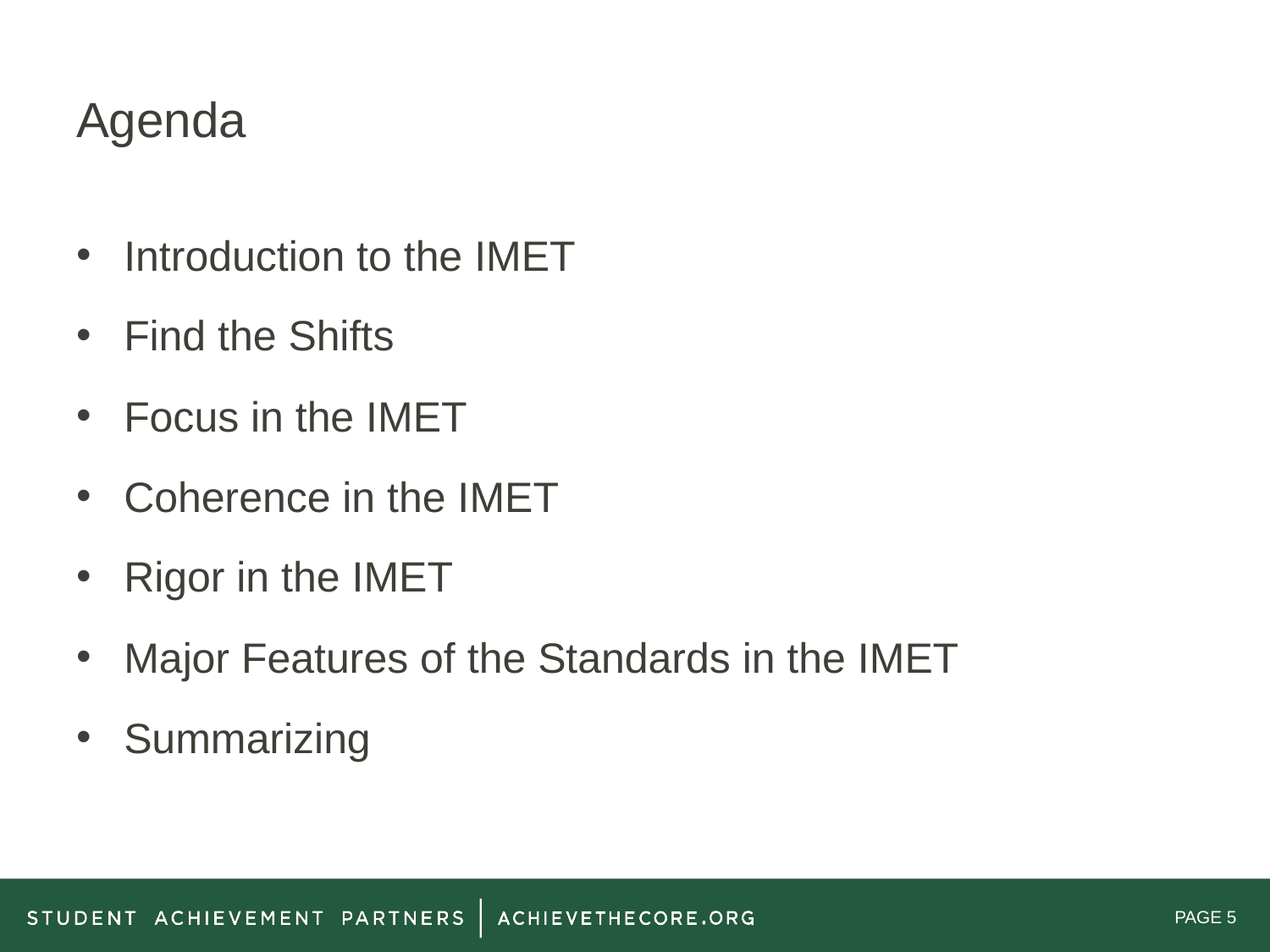

# Agenda
Introduction to the IMET
Find the Shifts
Focus in the IMET
Coherence in the IMET
Rigor in the IMET
Major Features of the Standards in the IMET
Summarizing